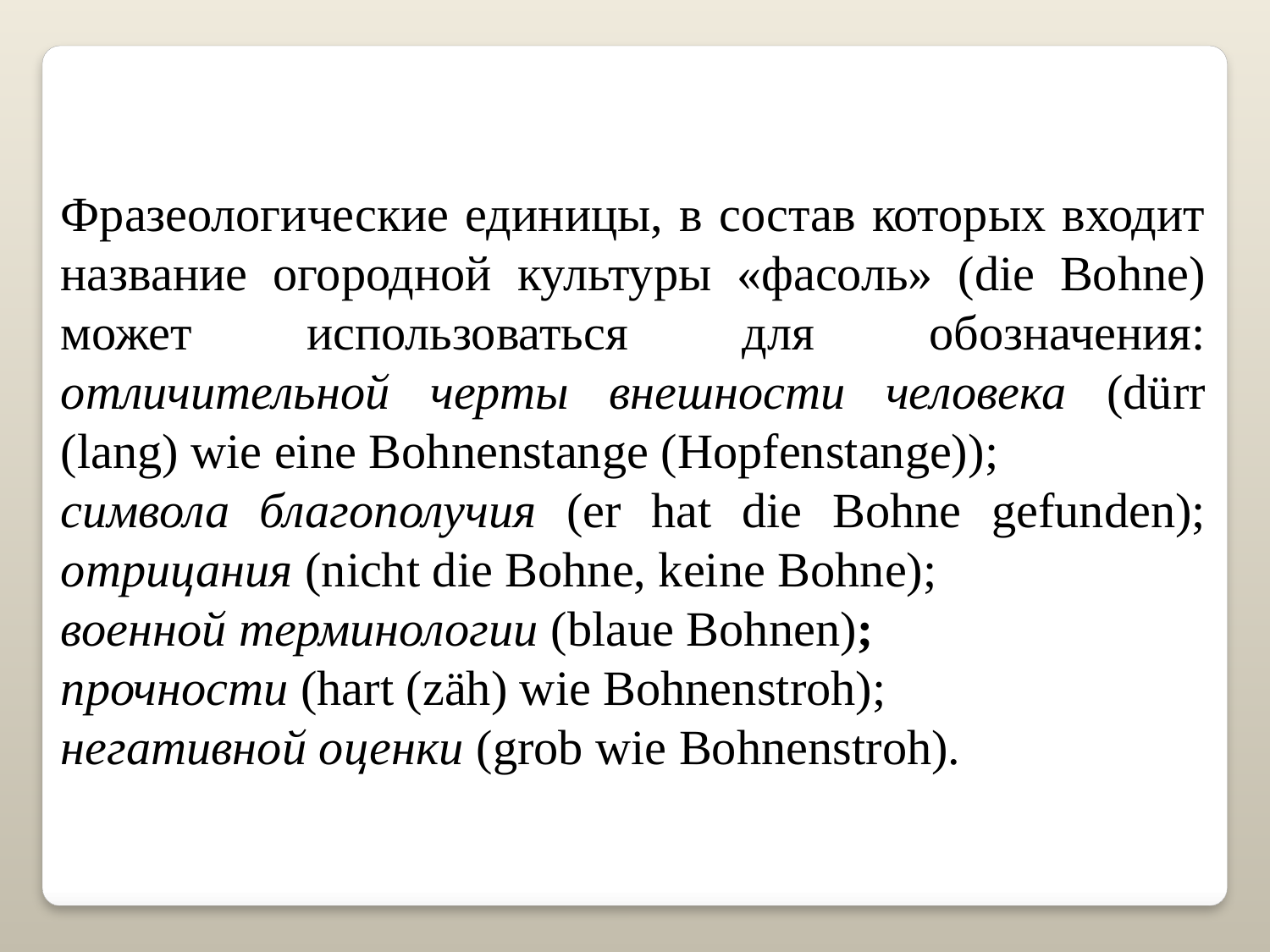

Фразеологические единицы, в состав которых входит название огородной культуры «фасоль» (die Bohne) может использоваться для обозначения: отличительной черты внешности человека (dürr (lang) wie eine Bohnenstange (Hopfenstange));
символа благополучия (er hat die Bohne gefunden); отрицания (nicht die Bohne, keine Bohne);
военной терминологии (blaue Bohnen);
прочности (hart (zäh) wie Bohnenstroh);
негативной оценки (grob wie Bohnenstroh).